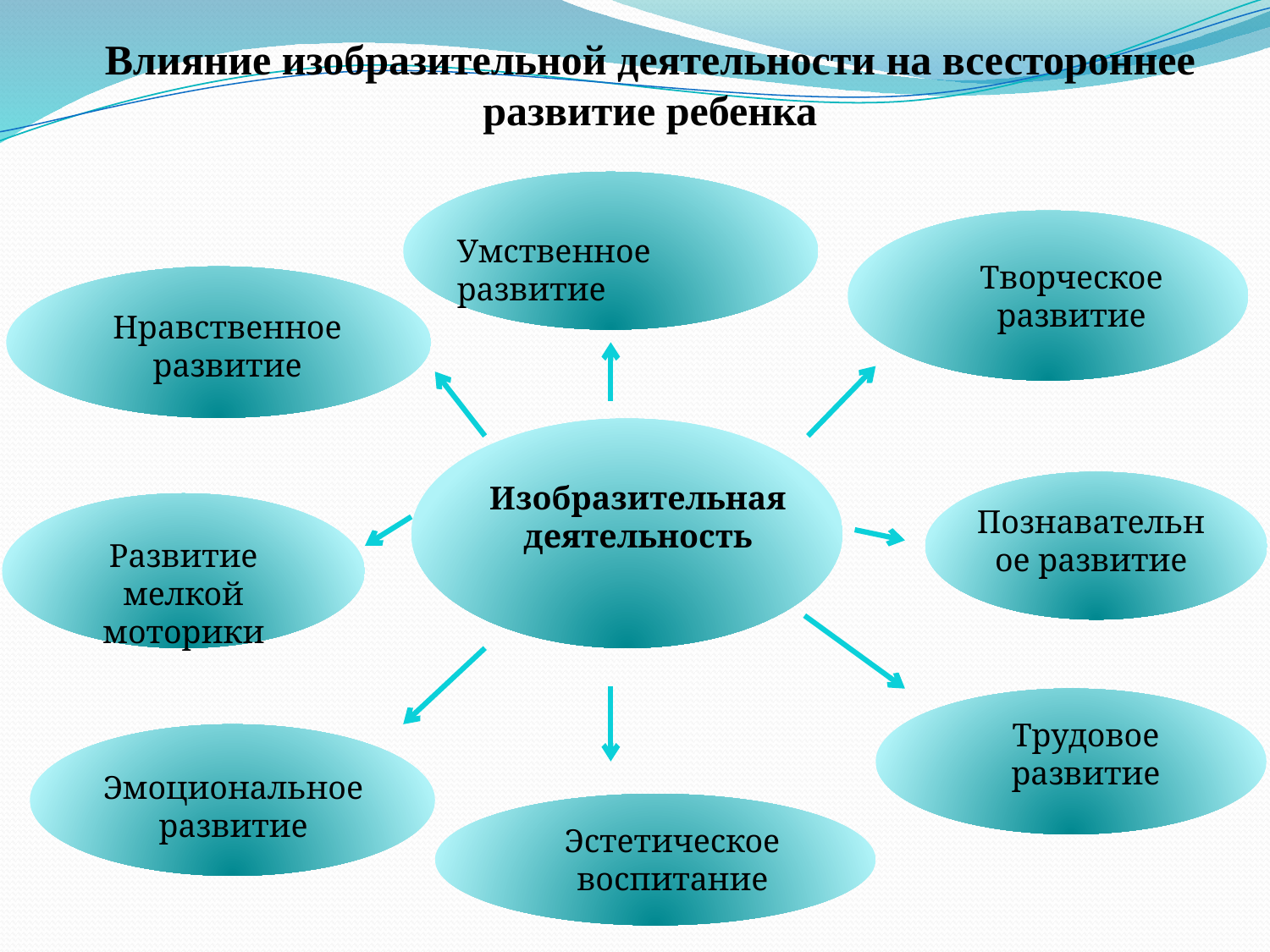

Влияние изобразительной деятельности на всестороннее развитие ребенка

Умственное развитие
Творческое развитие

Нравственное развитие

Изобразительная деятельность

Познавательное развитие
Развитие мелкой моторики

Трудовое развитие

Эмоциональное развитие

Эстетическое воспитание